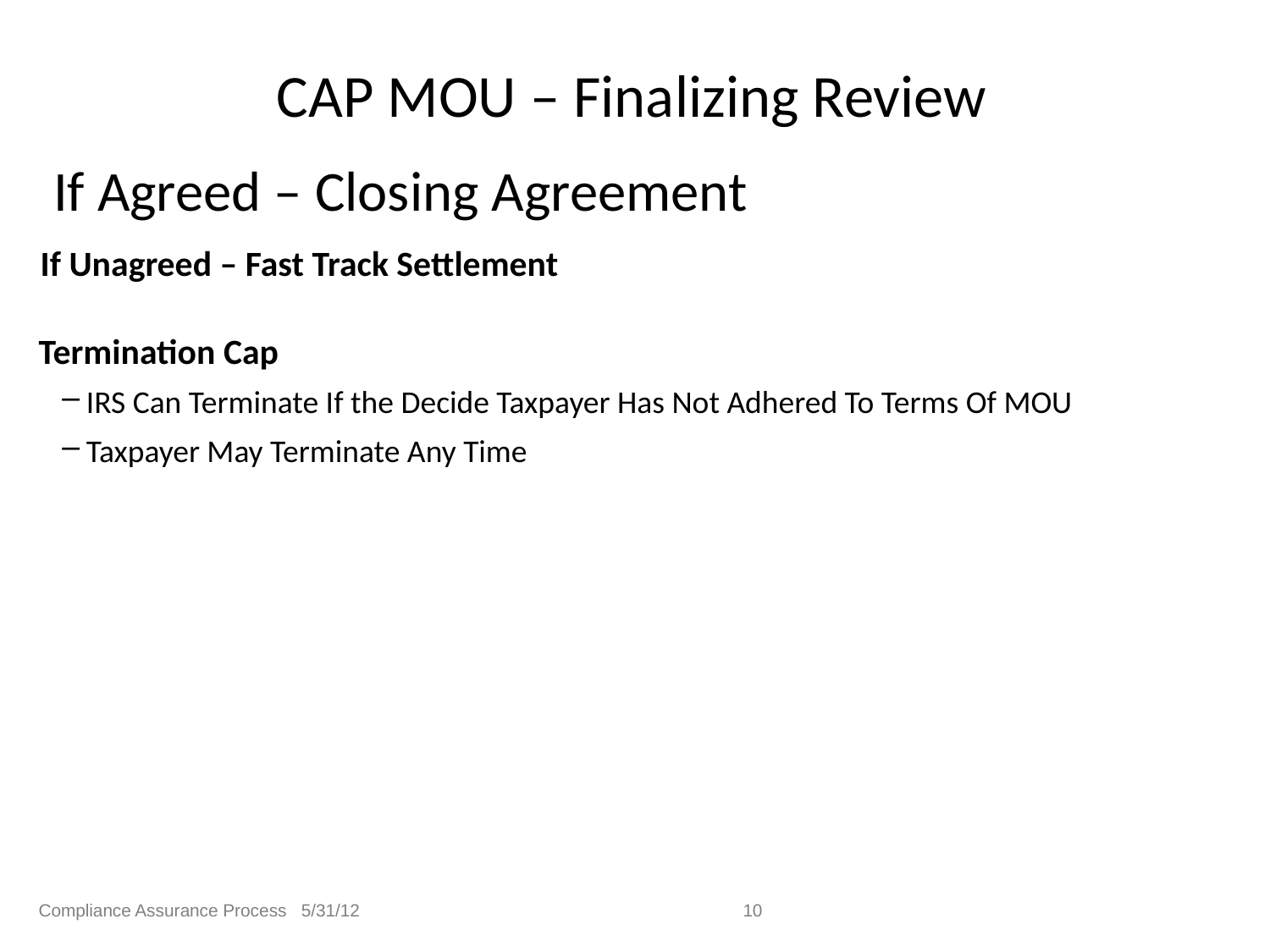

# CAP MOU – Finalizing Review
If Agreed – Closing Agreement

If Unagreed – Fast Track Settlement

Termination Cap
IRS Can Terminate If the Decide Taxpayer Has Not Adhered To Terms Of MOU
Taxpayer May Terminate Any Time

Compliance Assurance Process   5/31/12
10